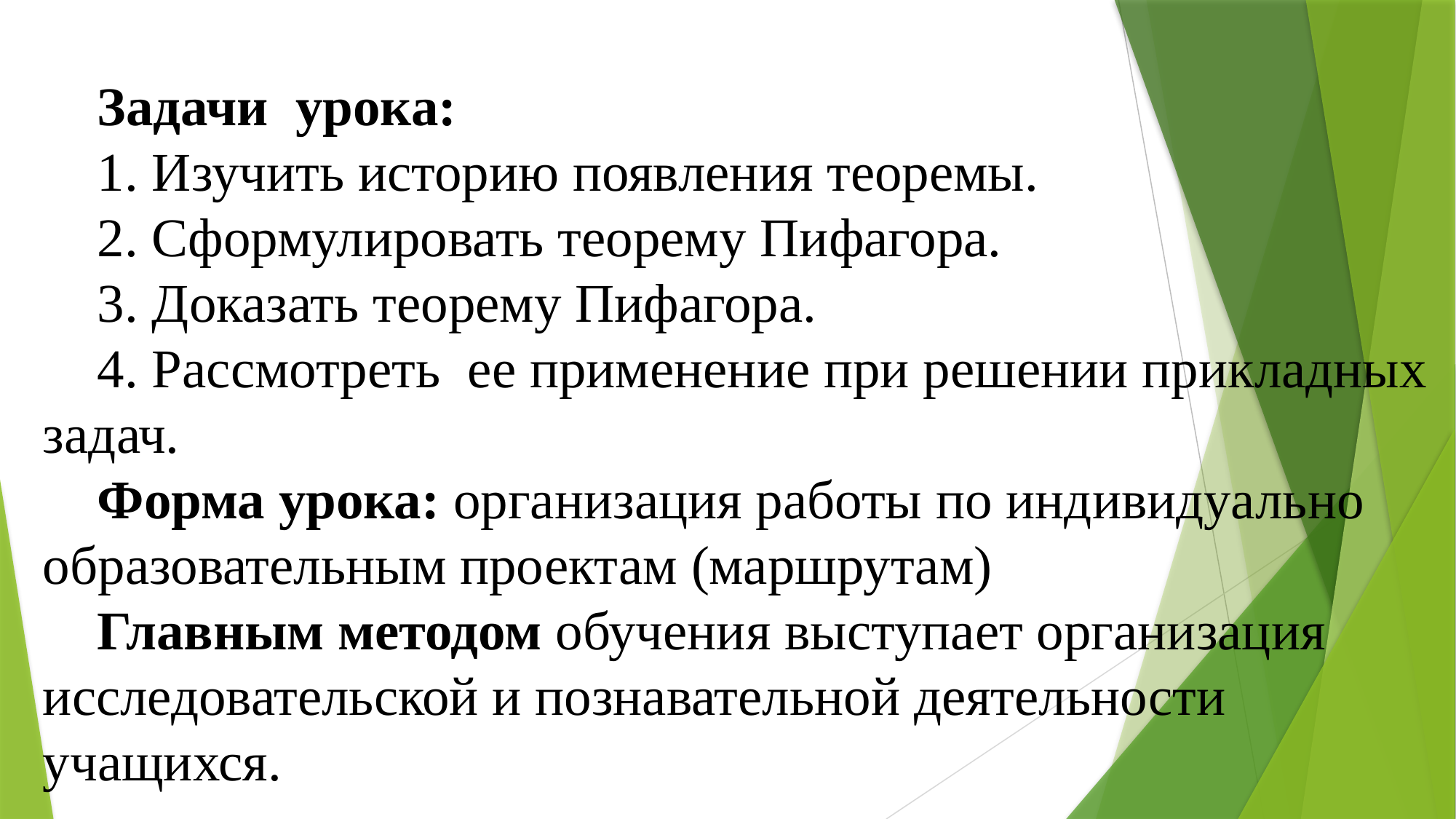

Задачи  урока:
1. Изучить историю появления теоремы.
2. Сформулировать теорему Пифагора.
3. Доказать теорему Пифагора.
4. Рассмотреть  ее применение при решении прикладных задач.
Форма урока: организация работы по индивидуально образовательным проектам (маршрутам)
Главным методом обучения выступает организация исследовательской и познавательной деятельности учащихся.